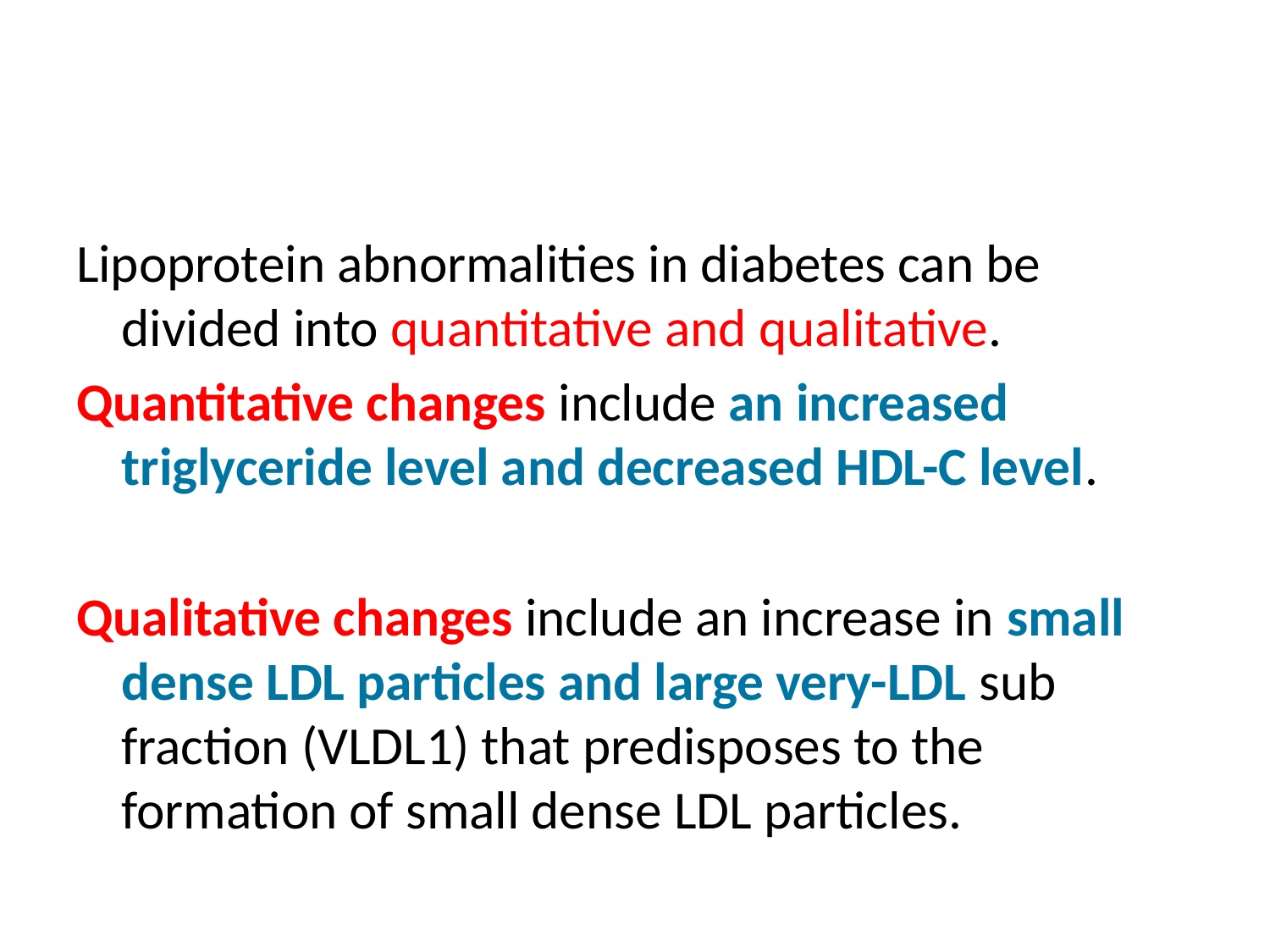

#
Lipoprotein abnormalities in diabetes can be divided into quantitative and qualitative.
Quantitative changes include an increased triglyceride level and decreased HDL-C level.

Qualitative changes include an increase in small dense LDL particles and large very-LDL sub fraction (VLDL1) that predisposes to the formation of small dense LDL particles.